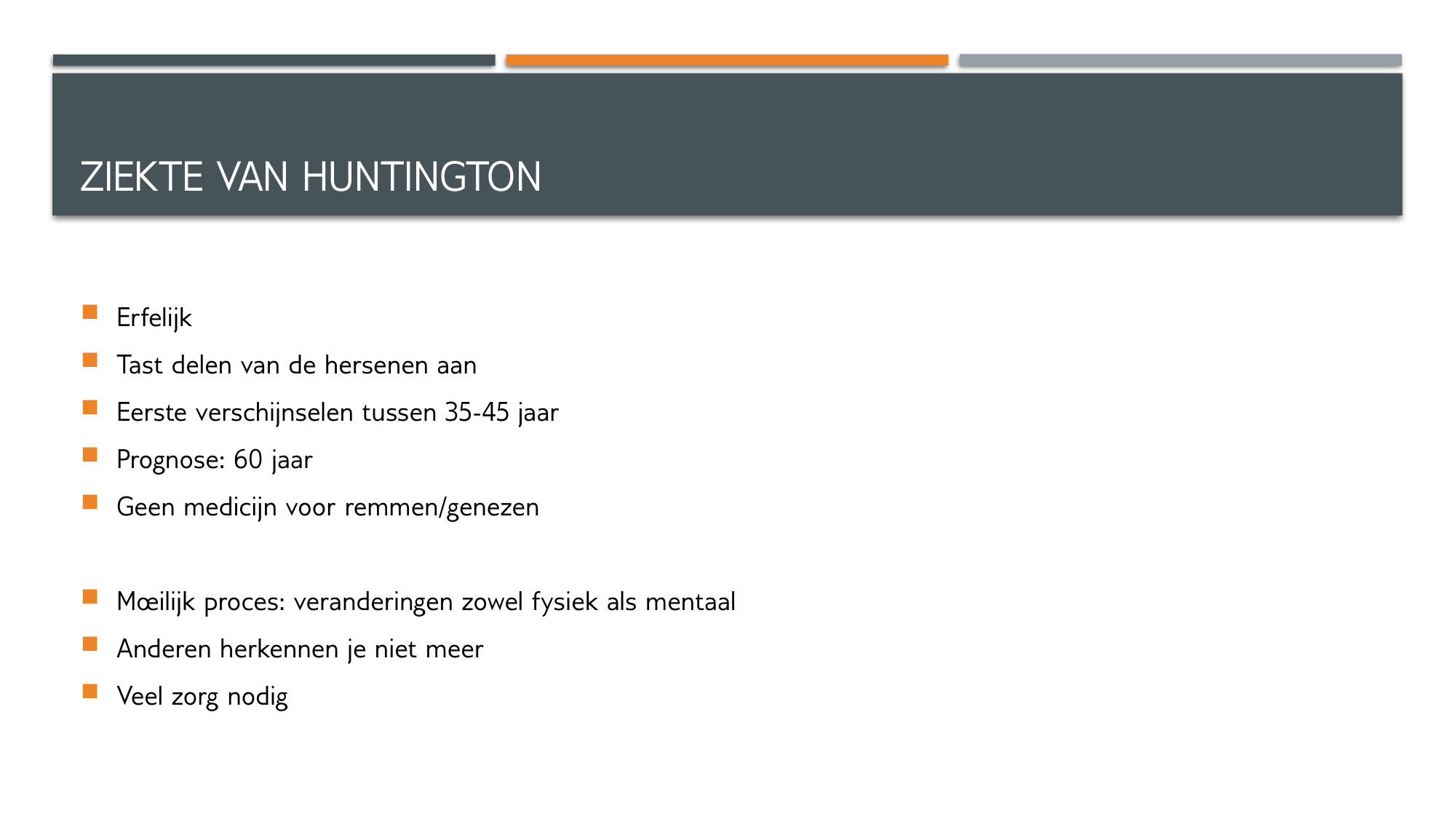

# Ziekte van huntington
Erfelijk
Tast delen van de hersenen aan
Eerste verschijnselen tussen 35-45 jaar
Prognose: 60 jaar
Geen medicijn voor remmen/genezen

Moeilijk proces: veranderingen zowel fysiek als mentaal
Anderen herkennen je niet meer
Veel zorg nodig